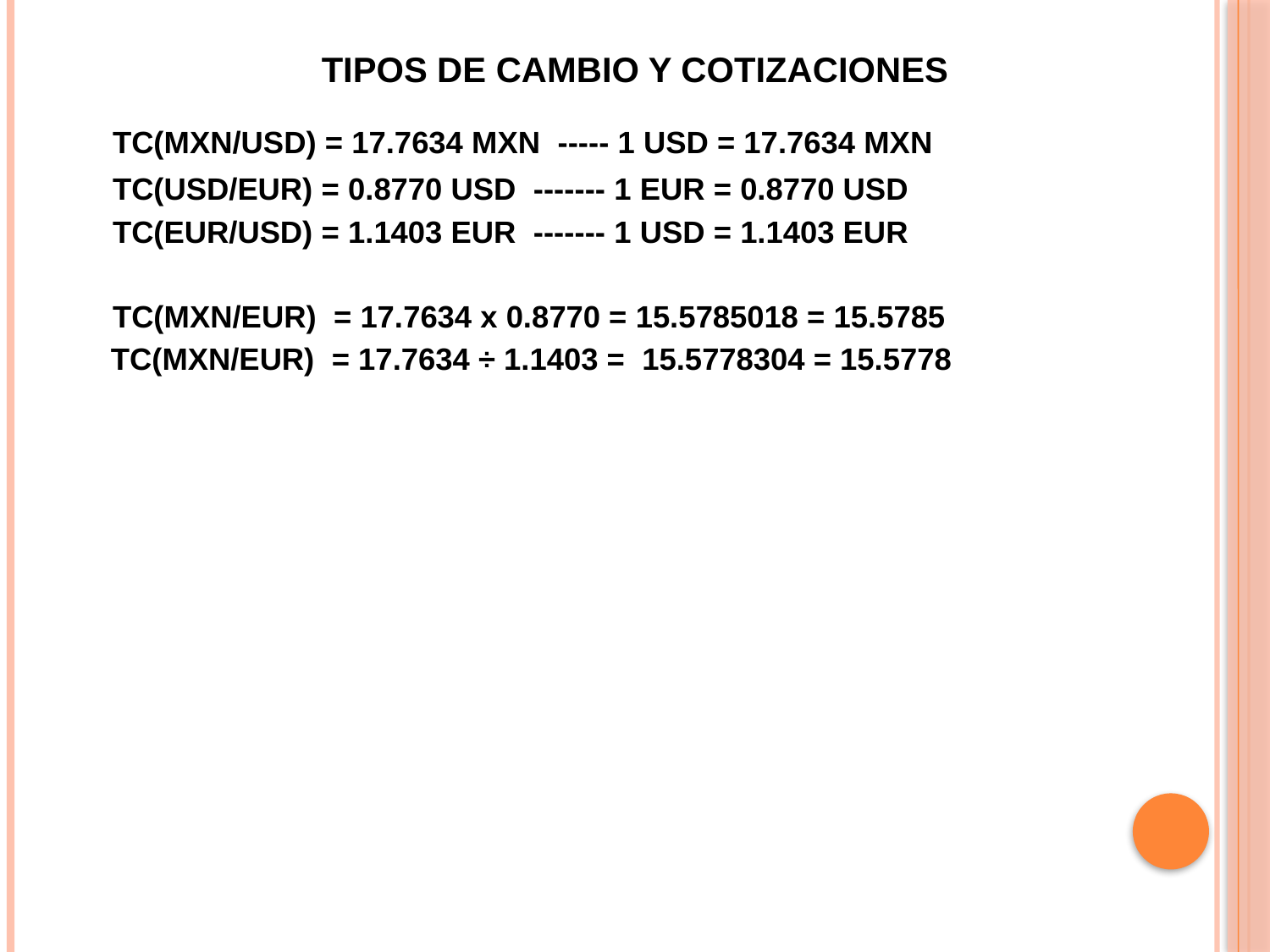

# Tipos de cambio y cotizaciones
	TC(MXN/USD) = 17.7634 MXN  ----- 1 USD = 17.7634 MXN
	TC(USD/EUR) = 0.8770 USD  ------- 1 EUR = 0.8770 USD
	TC(EUR/USD) = 1.1403 EUR  ------- 1 USD = 1.1403 EUR

	TC(MXN/EUR)  = 17.7634 x 0.8770 = 15.5785018 = 15.5785
    TC(MXN/EUR)  = 17.7634 ÷ 1.1403 =  15.5778304 = 15.5778